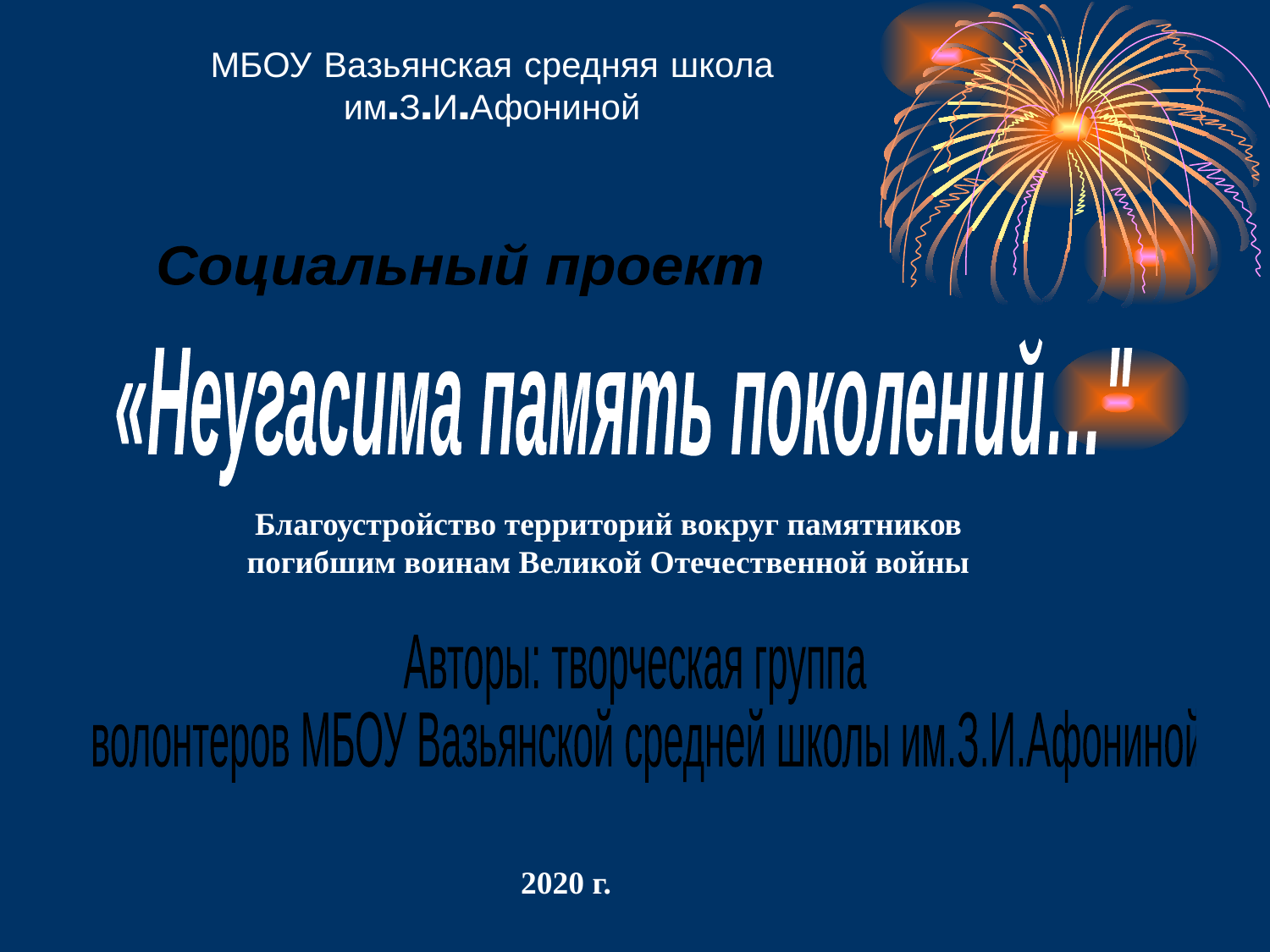

# МБОУ Вазьянская средняя школа им.З.И.Афониной
Социальный проект
«Неугасима память поколений…"
Благоустройство территорий вокруг памятников
погибшим воинам Великой Отечественной войны
Авторы: творческая группа
 волонтеров МБОУ Вазьянской средней школы им.З.И.Афониной
2020 г.